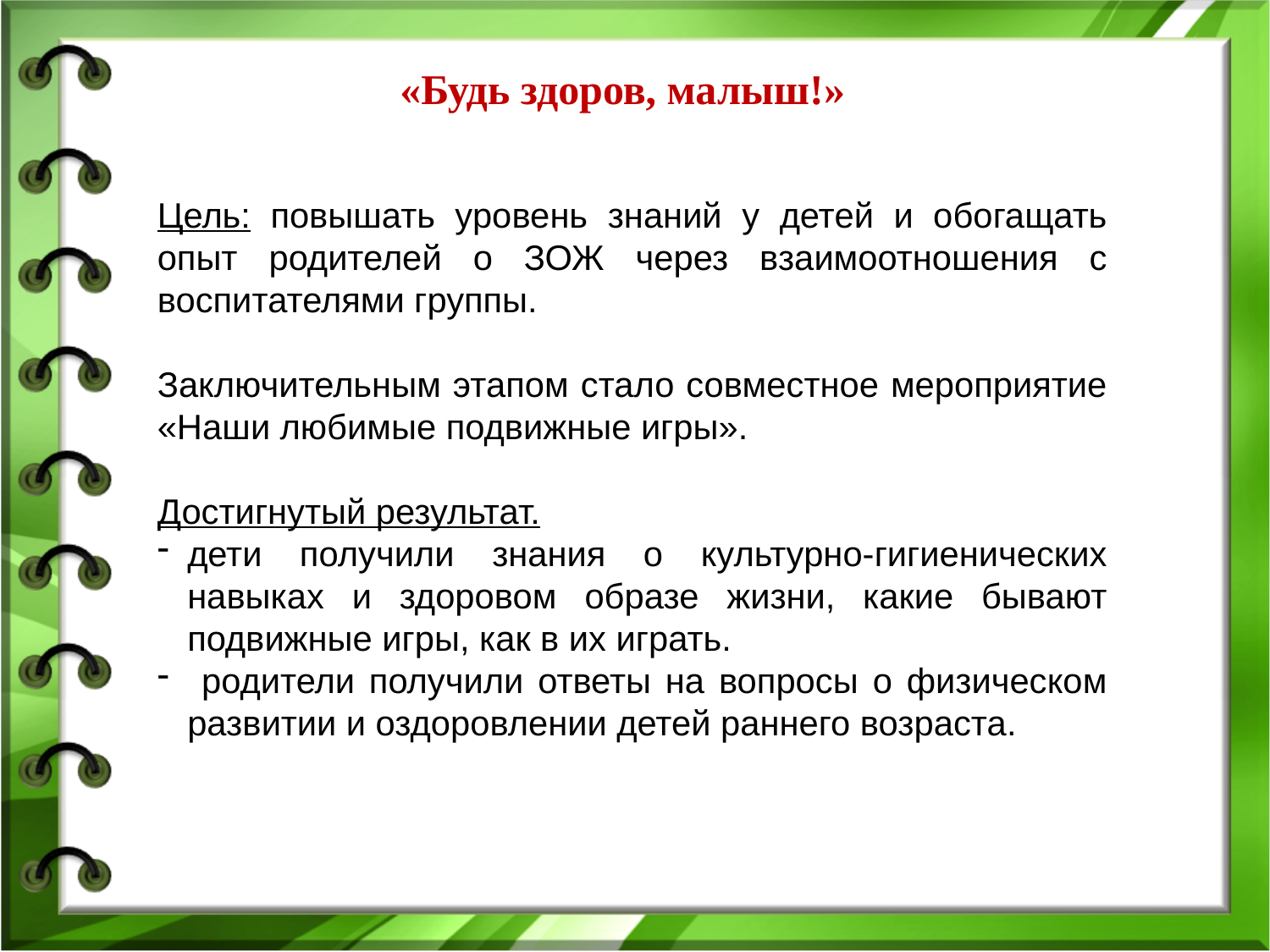

«Будь здоров, малыш!»
Цель: повышать уровень знаний у детей и обогащать опыт родителей о ЗОЖ через взаимоотношения с воспитателями группы.

Заключительным этапом стало совместное мероприятие «Наши любимые подвижные игры».

Достигнутый результат.
дети получили знания о культурно-гигиенических навыках и здоровом образе жизни, какие бывают подвижные игры, как в их играть.
 родители получили ответы на вопросы о физическом развитии и оздоровлении детей раннего возраста.